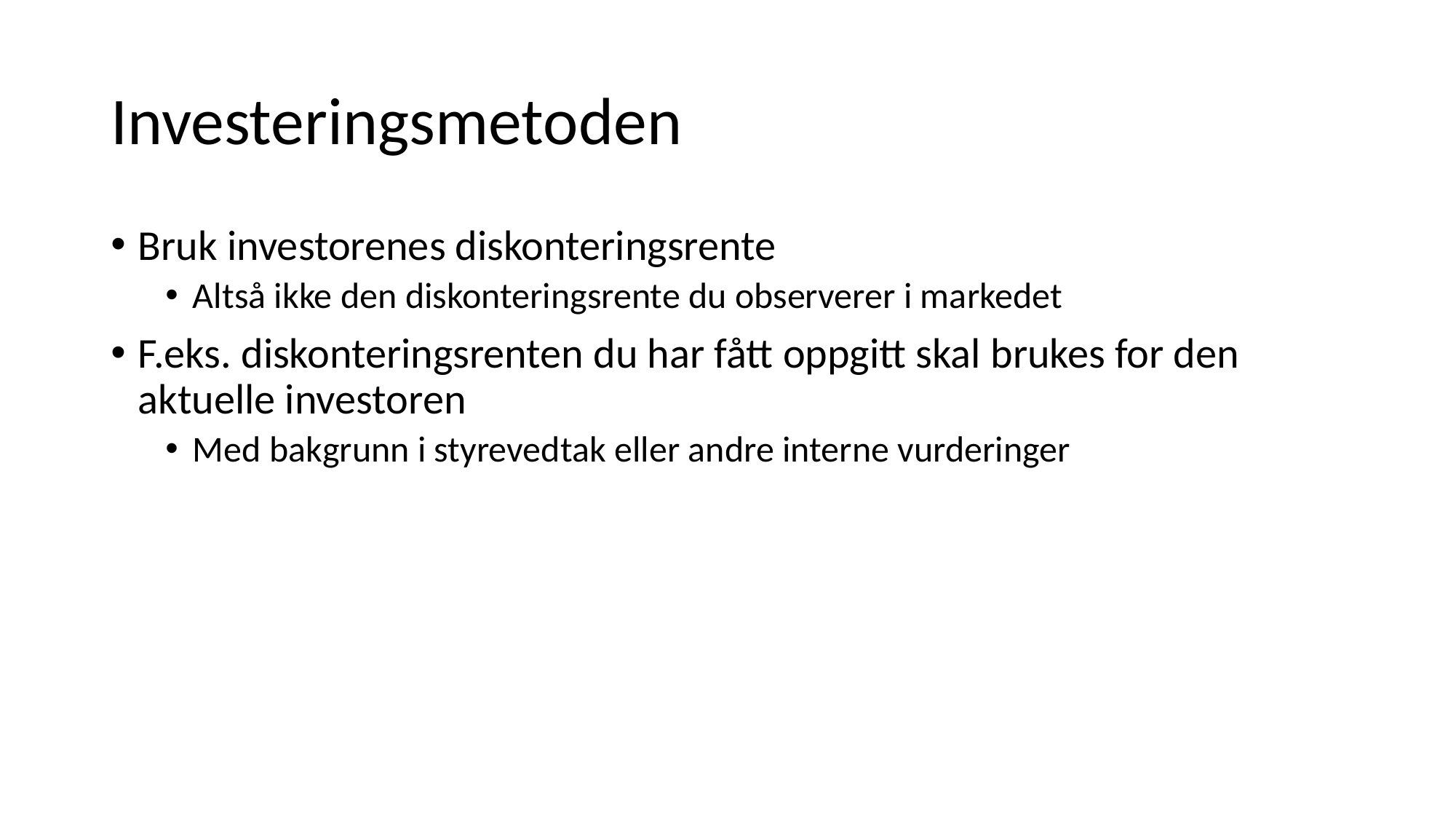

# Investeringsmetoden
Bruk investorenes diskonteringsrente
Altså ikke den diskonteringsrente du observerer i markedet
F.eks. diskonteringsrenten du har fått oppgitt skal brukes for den aktuelle investoren
Med bakgrunn i styrevedtak eller andre interne vurderinger